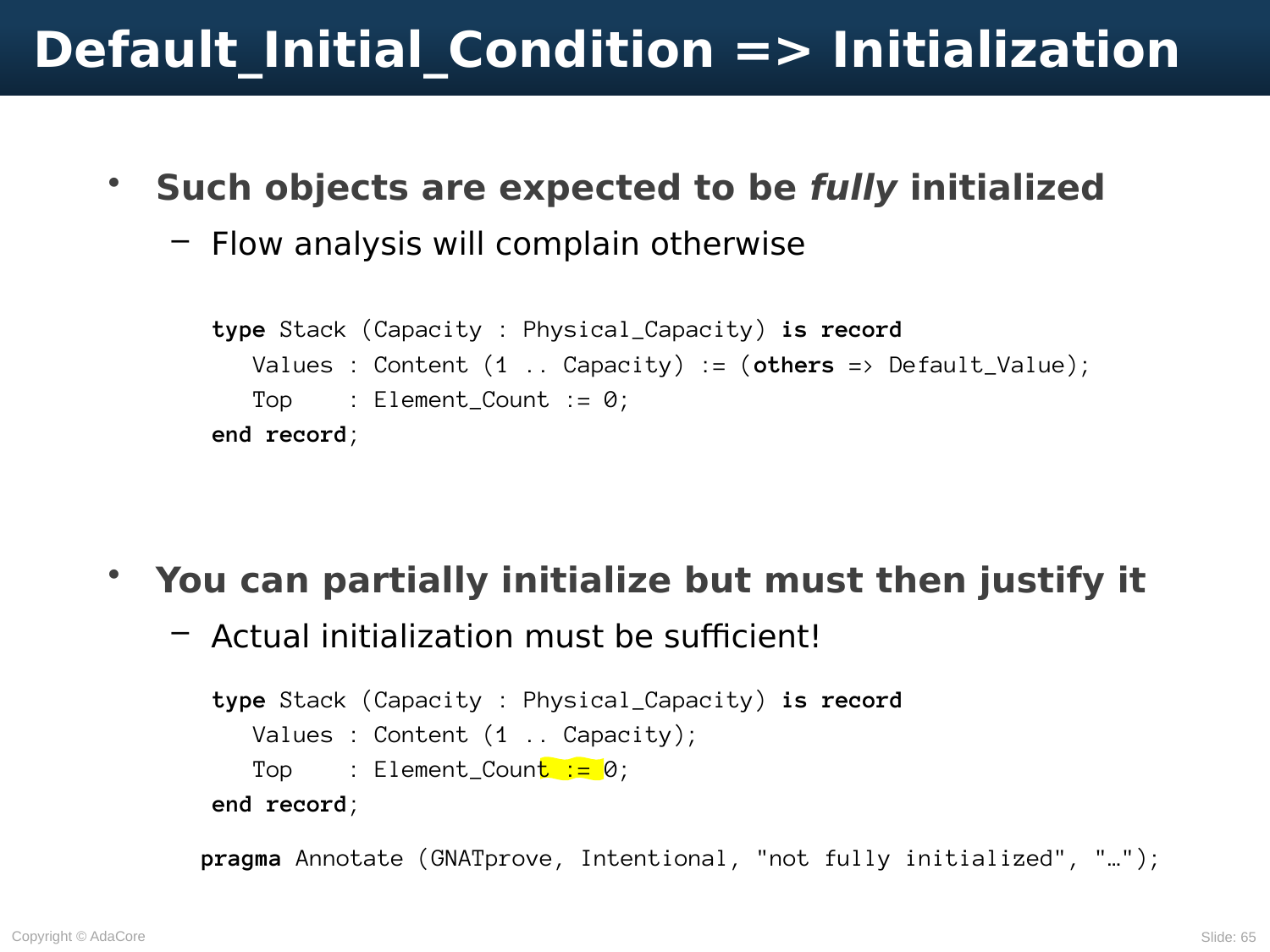

# Default_Initial_Condition => Initialization
Such objects are expected to be fully initialized
Flow analysis will complain otherwise

You can partially initialize but must then justify it
Actual initialization must be sufficient!
type Stack (Capacity : Physical_Capacity) is record
   Values : Content (1 .. Capacity) := (others => Default_Value);
   Top    : Element_Count := 0;
end record;
type Stack (Capacity : Physical_Capacity) is record
   Values : Content (1 .. Capacity);
   Top    : Element_Count := 0;
end record;
pragma Annotate (GNATprove, Intentional, "not fully initialized", "…");